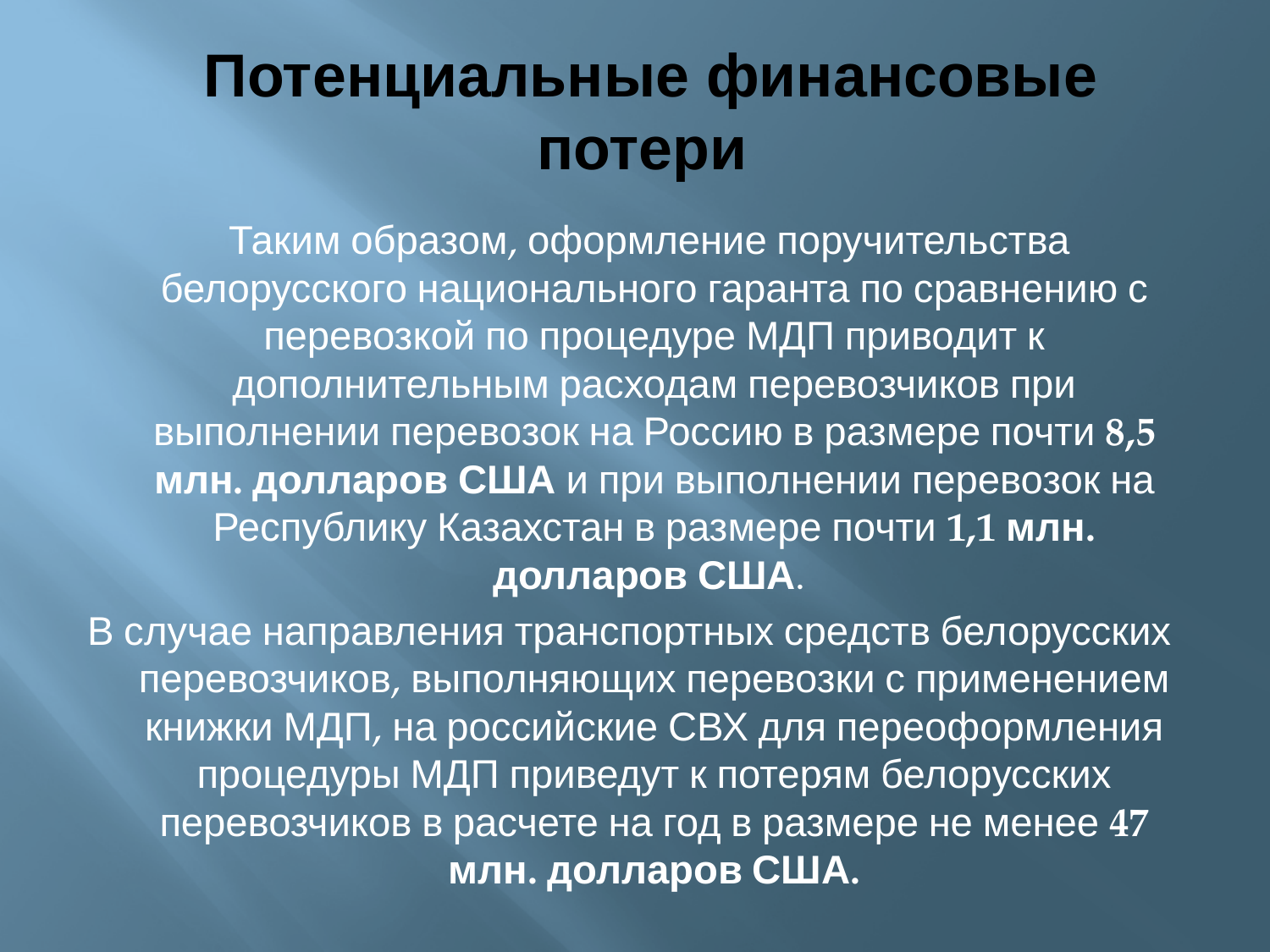

# Потенциальные финансовые потери
    Таким образом, оформление поручительства белорусского национального гаранта по сравнению с перевозкой по процедуре МДП приводит к дополнительным расходам перевозчиков при выполнении перевозок на Россию в размере почти 8,5 млн. долларов США и при выполнении перевозок на Республику Казахстан в размере почти 1,1 млн. долларов США.
В случае направления транспортных средств белорусских перевозчиков, выполняющих перевозки с применением книжки МДП, на российские СВХ для переоформления процедуры МДП приведут к потерям белорусских перевозчиков в расчете на год в размере не менее 47 млн. долларов США.